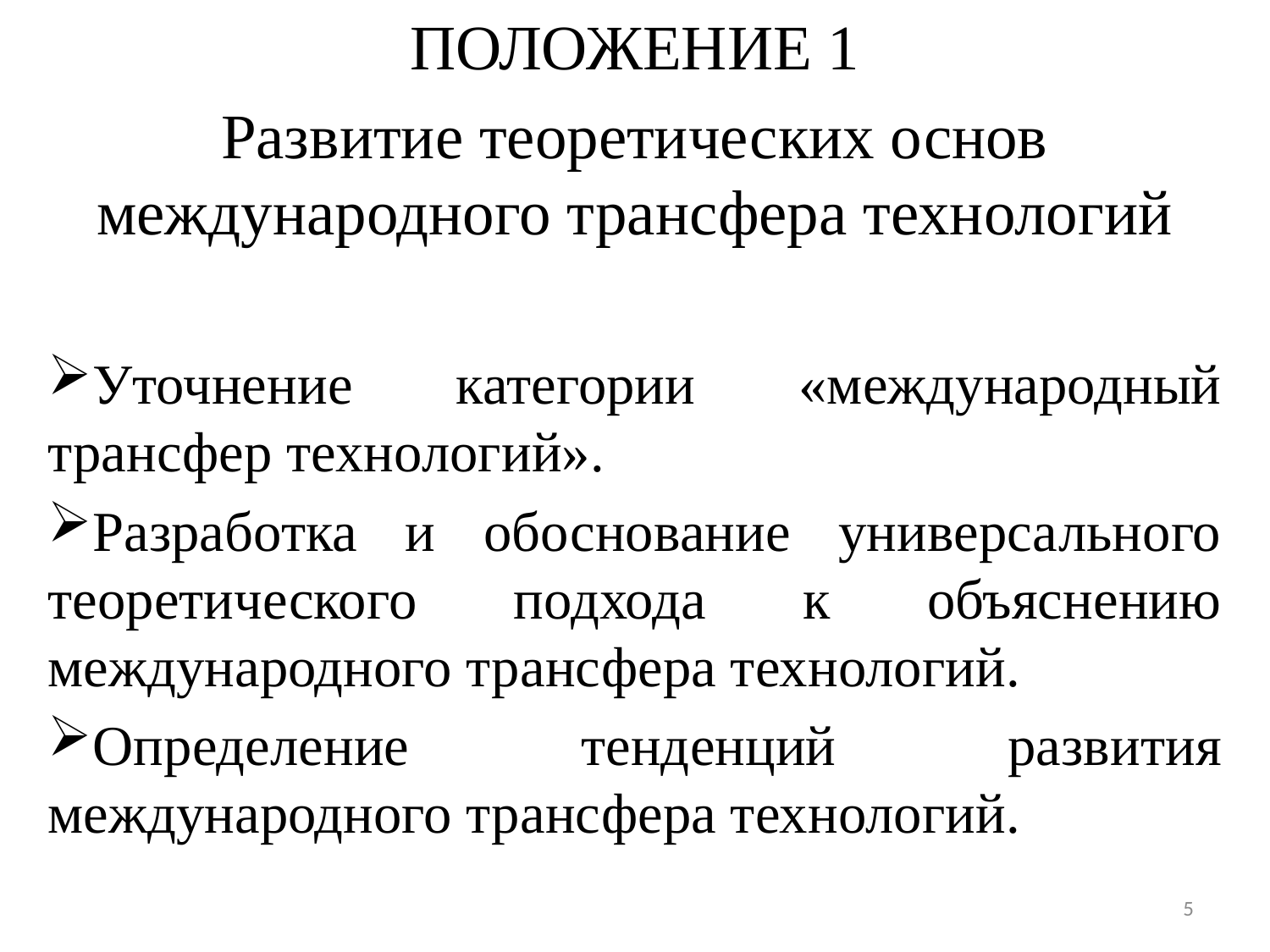

ПОЛОЖЕНИЕ 1
Развитие теоретических основ международного трансфера технологий

Уточнение категории «международный трансфер технологий».
Разработка и обоснование универсального теоретического подхода к объяснению международного трансфера технологий.
Определение тенденций развития международного трансфера технологий.

5